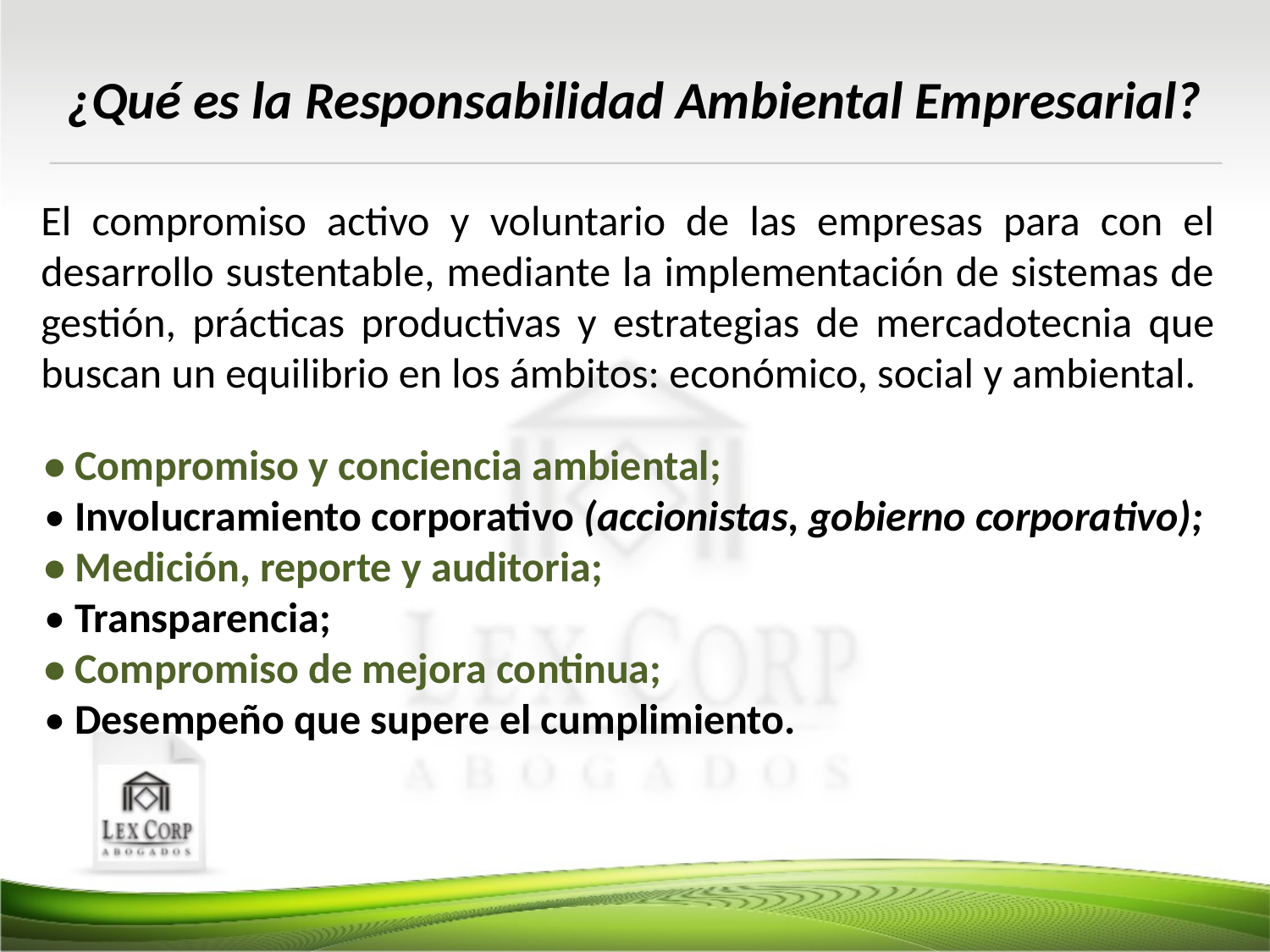

¿Qué es la Responsabilidad Ambiental Empresarial?

	El compromiso activo y voluntario de las empresas para con el desarrollo sustentable, mediante la implementación de sistemas de gestión, prácticas productivas y estrategias de mercadotecnia que buscan un equilibrio en los ámbitos: económico, social y ambiental.

       • Compromiso y conciencia ambiental;
       • Involucramiento corporativo (accionistas, gobierno corporativo);
       • Medición, reporte y auditoria;
       • Transparencia;
       • Compromiso de mejora continua;
       • Desempeño que supere el cumplimiento.